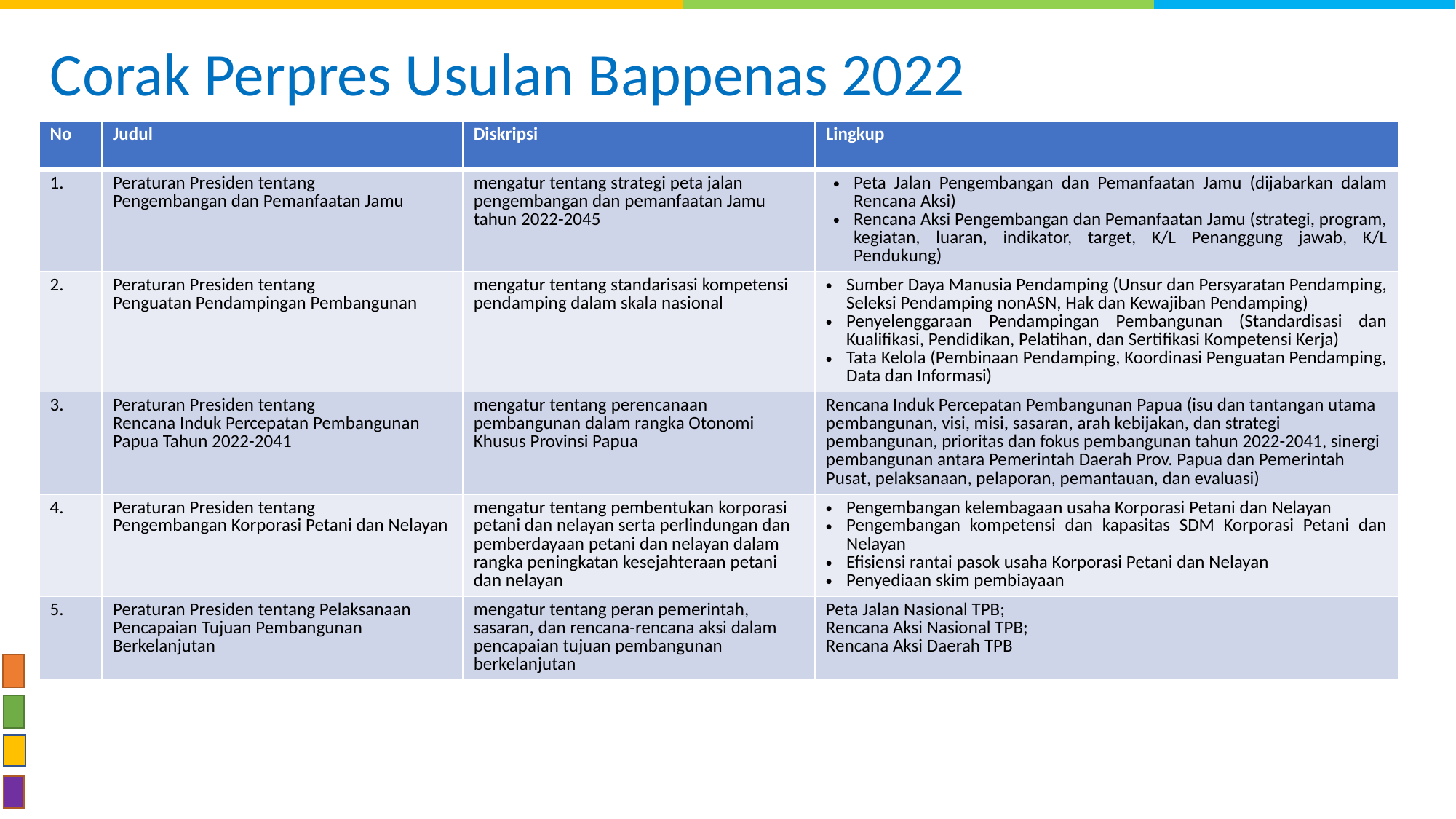

# Corak Perpres Usulan Bappenas 2022
| No | Judul | Diskripsi | Lingkup |
| --- | --- | --- | --- |
| 1. | Peraturan Presiden tentang Pengembangan dan Pemanfaatan Jamu | mengatur tentang strategi peta jalan pengembangan dan pemanfaatan Jamu tahun 2022-2045 | Peta Jalan Pengembangan dan Pemanfaatan Jamu (dijabarkan dalam Rencana Aksi) Rencana Aksi Pengembangan dan Pemanfaatan Jamu (strategi, program, kegiatan, luaran, indikator, target, K/L Penanggung jawab, K/L Pendukung) |
| 2. | Peraturan Presiden tentang Penguatan Pendampingan Pembangunan | mengatur tentang standarisasi kompetensi pendamping dalam skala nasional | Sumber Daya Manusia Pendamping (Unsur dan Persyaratan Pendamping, Seleksi Pendamping nonASN, Hak dan Kewajiban Pendamping) Penyelenggaraan Pendampingan Pembangunan (Standardisasi dan Kualifikasi, Pendidikan, Pelatihan, dan Sertifikasi Kompetensi Kerja) Tata Kelola (Pembinaan Pendamping, Koordinasi Penguatan Pendamping, Data dan Informasi) |
| 3. | Peraturan Presiden tentang Rencana Induk Percepatan Pembangunan Papua Tahun 2022-2041 | mengatur tentang perencanaan pembangunan dalam rangka Otonomi Khusus Provinsi Papua | Rencana Induk Percepatan Pembangunan Papua (isu dan tantangan utama pembangunan, visi, misi, sasaran, arah kebijakan, dan strategi pembangunan, prioritas dan fokus pembangunan tahun 2022-2041, sinergi pembangunan antara Pemerintah Daerah Prov. Papua dan Pemerintah Pusat, pelaksanaan, pelaporan, pemantauan, dan evaluasi) |
| 4. | Peraturan Presiden tentang Pengembangan Korporasi Petani dan Nelayan | mengatur tentang pembentukan korporasi petani dan nelayan serta perlindungan dan pemberdayaan petani dan nelayan dalam rangka peningkatan kesejahteraan petani dan nelayan | Pengembangan kelembagaan usaha Korporasi Petani dan Nelayan Pengembangan kompetensi dan kapasitas SDM Korporasi Petani dan Nelayan Efisiensi rantai pasok usaha Korporasi Petani dan Nelayan Penyediaan skim pembiayaan |
| 5. | Peraturan Presiden tentang Pelaksanaan Pencapaian Tujuan Pembangunan Berkelanjutan | mengatur tentang peran pemerintah, sasaran, dan rencana-rencana aksi dalam pencapaian tujuan pembangunan berkelanjutan | Peta Jalan Nasional TPB; Rencana Aksi Nasional TPB; Rencana Aksi Daerah TPB |